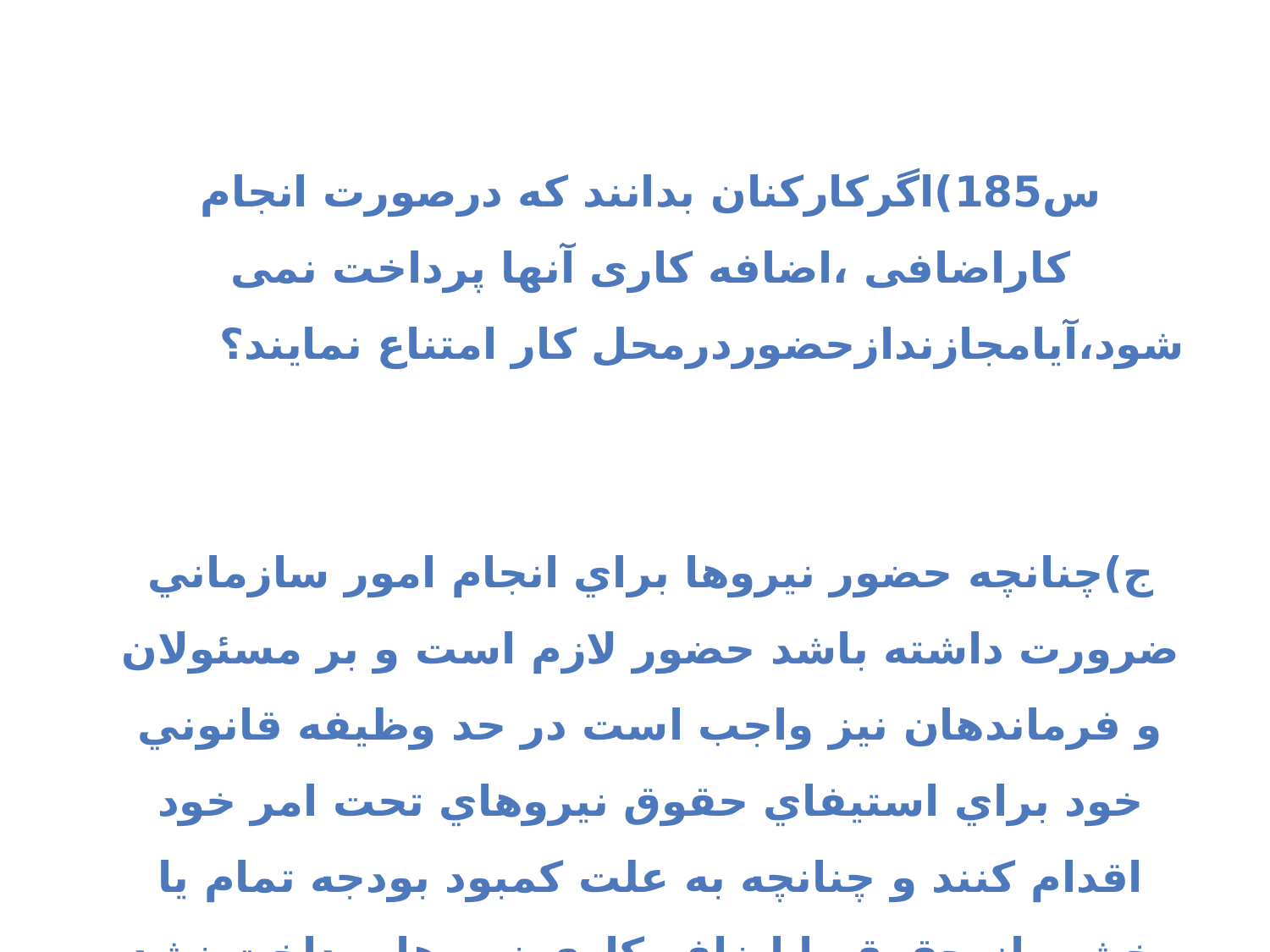

س185)اگرکارکنان بدانند که درصورت انجام کاراضافی ،اضافه کاری آنها پرداخت نمی شود،آیامجازندازحضوردرمحل کار امتناع نمایند؟                                                                                                                                                    ج)چنانچه حضور نيروها براي انجام امور سازماني ضرورت داشته باشد حضور لازم است و بر مسئولان و فرماندهان نيز واجب است در حد وظيفه قانوني خود براي استيفاي حقوق نيروهاي تحت امر خود اقدام كنند و چنانچه به علت كمبود بودجه تمام يا بخشي از حقوق يا اضافه كاري نيروها پرداخت نشد بايد در اولين فرصت با تأمين بودجه به آنان پرداخت گردد.